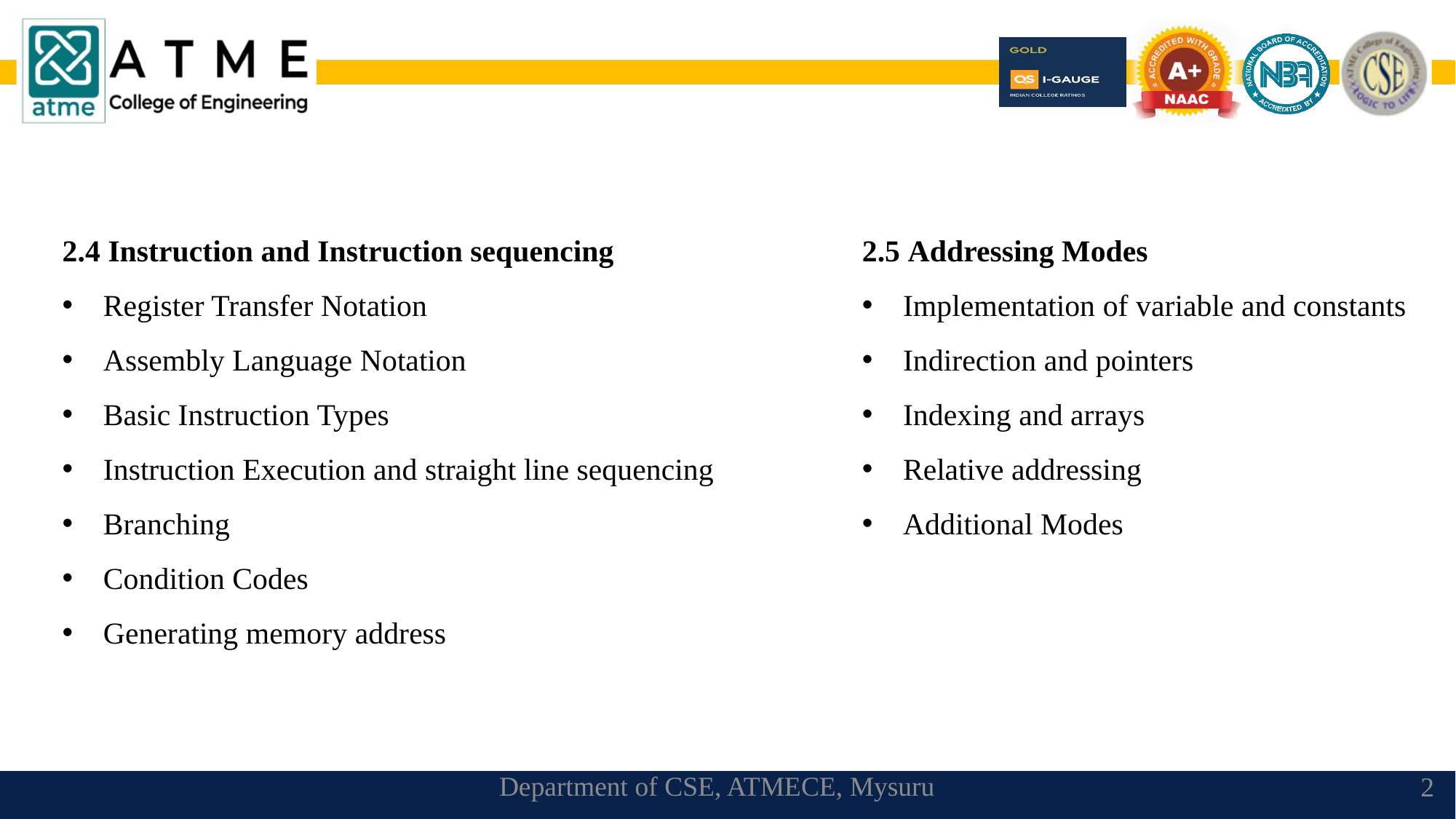

2.4 Instruction and Instruction sequencing
Register Transfer Notation
Assembly Language Notation
Basic Instruction Types
Instruction Execution and straight line sequencing
Branching
Condition Codes
Generating memory address

2.5 Addressing Modes
Implementation of variable and constants
Indirection and pointers
Indexing and arrays
Relative addressing
Additional Modes

Department of CSE, ATMECE, Mysuru
2